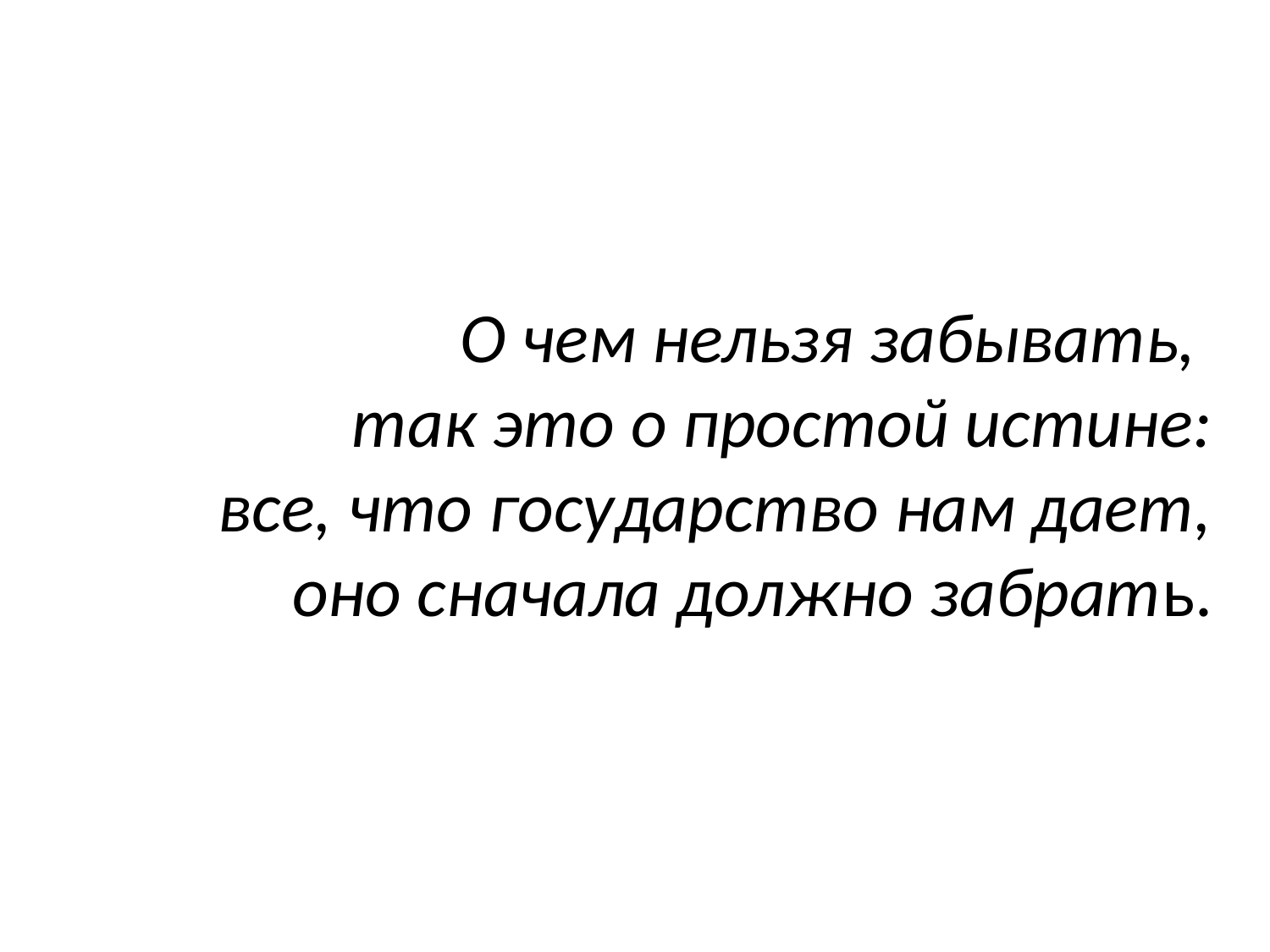

О чем нельзя забывать,
так это о простой истине:
все, что государство нам дает,
оно сначала должно забрать.